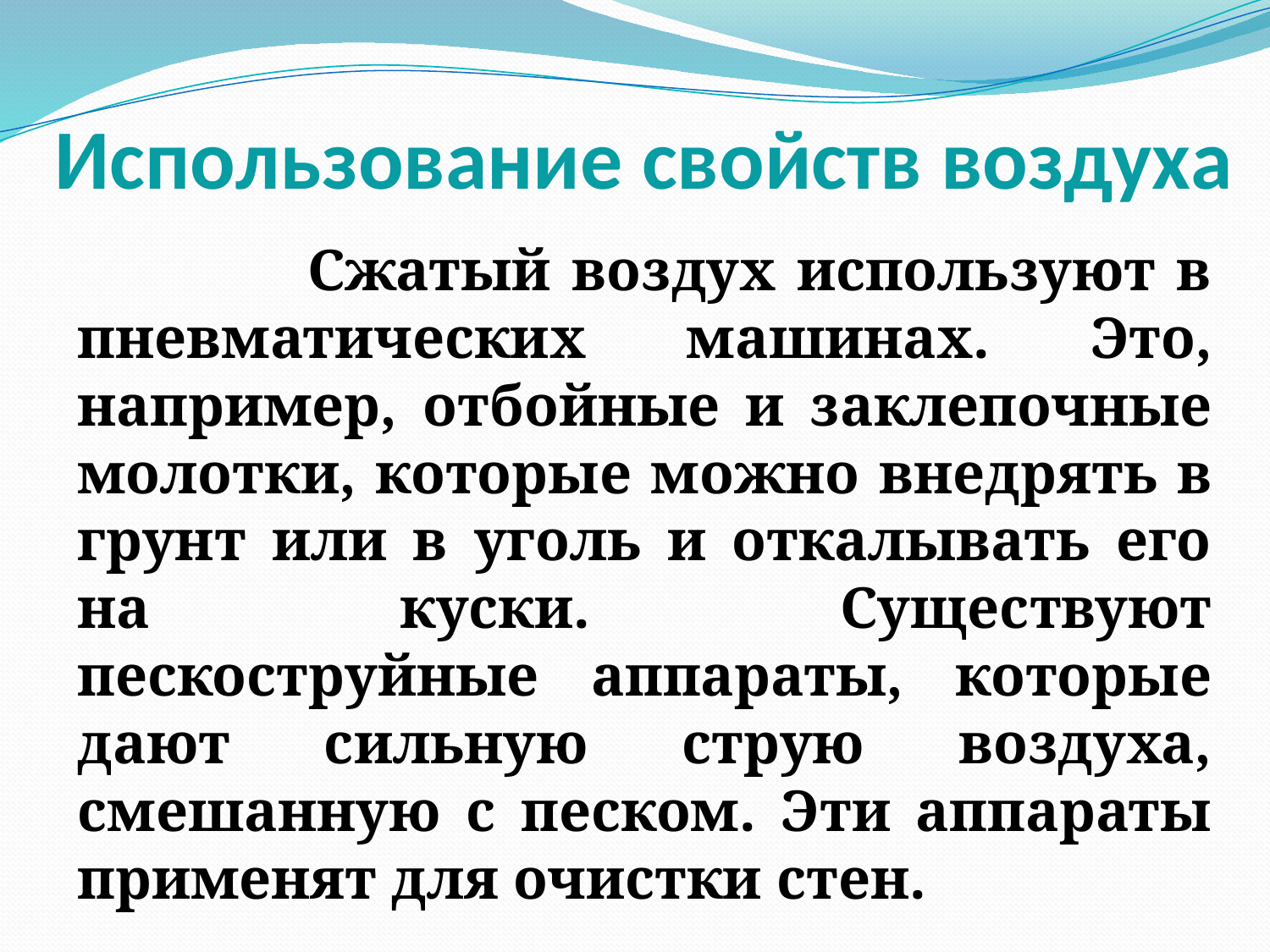

Использование свойств воздуха
           Сжатый воздух используют в пневматических машинах. Это, например, отбойные и заклепочные молотки, которые можно внедрять в грунт или в уголь и откалывать его на куски. Существуют пескоструйные аппараты, которые дают сильную струю воздуха, смешанную с песком. Эти аппараты применят для очистки стен.